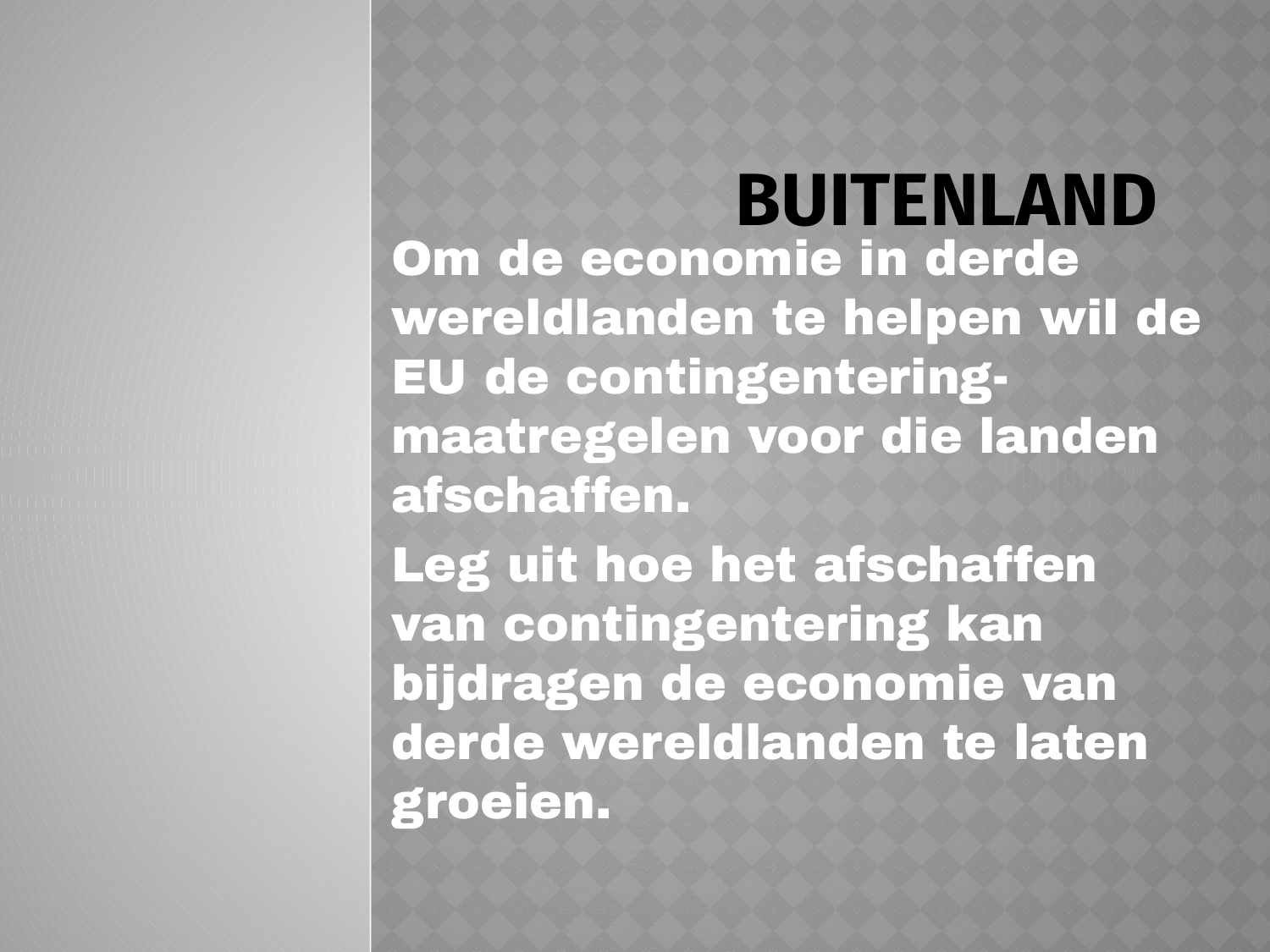

# Buitenland
Om de economie in derde wereldlanden te helpen wil de EU de contingentering-maatregelen voor die landen afschaffen.
Leg uit hoe het afschaffen van contingentering kan bijdragen de economie van derde wereldlanden te laten groeien.